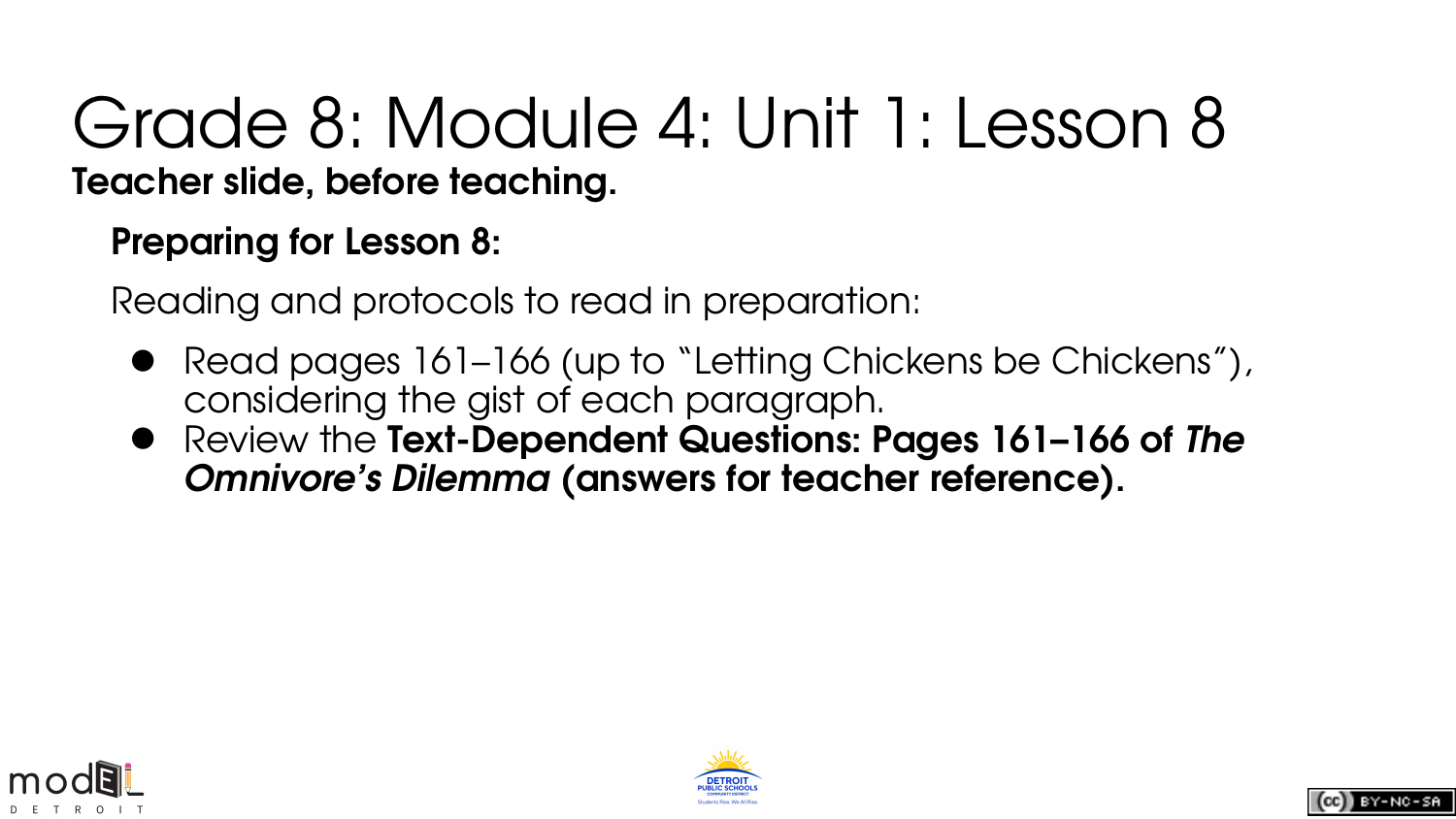

# Grade 8: Module 4: Unit 1: Lesson 8
Teacher slide, before teaching.

Preparing for Lesson 8:
Reading and protocols to read in preparation:
Read pages 161–166 (up to “Letting Chickens be Chickens”), considering the gist of each paragraph.
Review the Text-Dependent Questions: Pages 161–166 of The Omnivore’s Dilemma (answers for teacher reference).